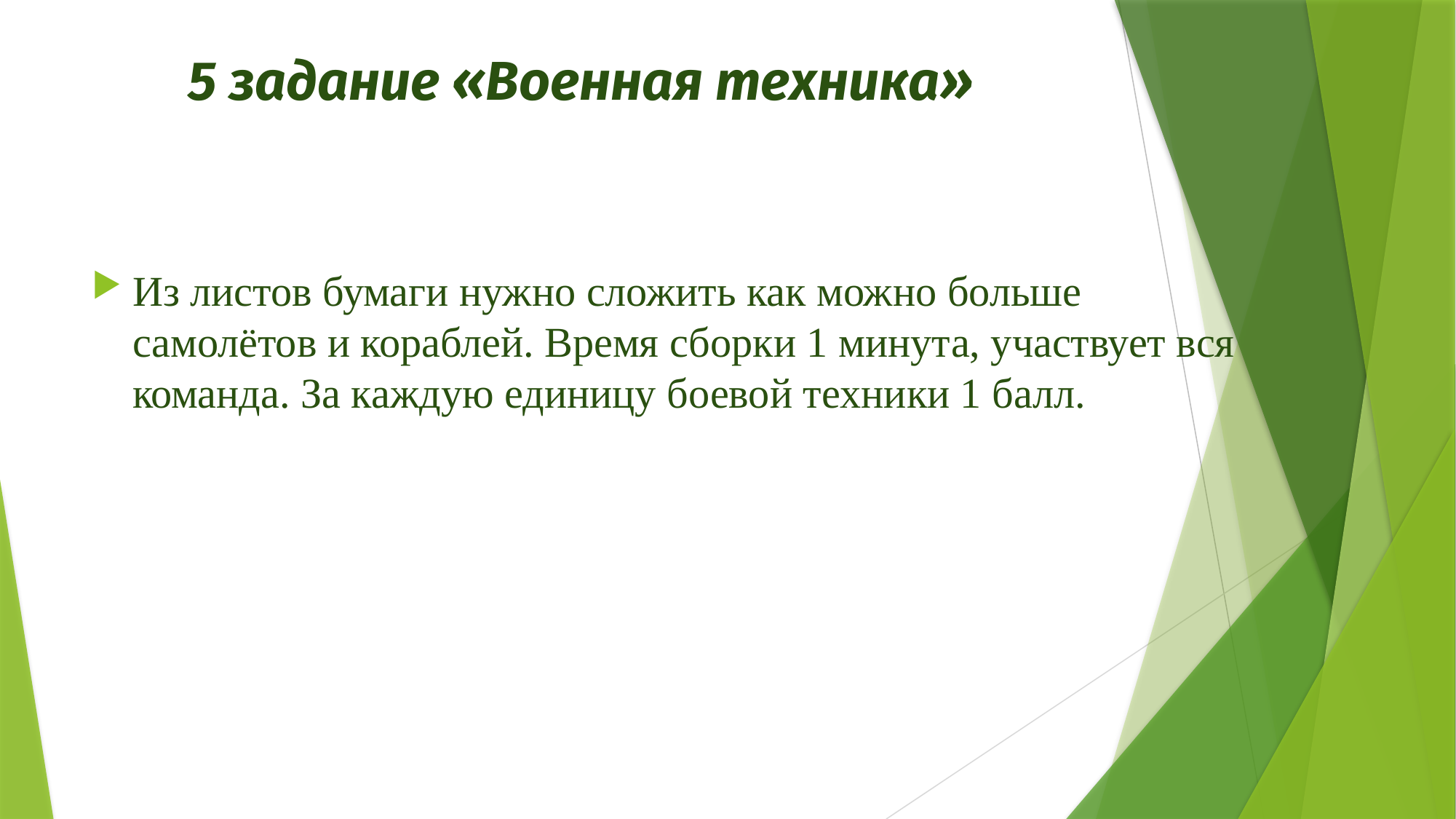

# 5 задание «Военная техника»
Из листов бумаги нужно сложить как можно больше самолётов и кораблей. Время сборки 1 минута, участвует вся команда. За каждую единицу боевой техники 1 балл.